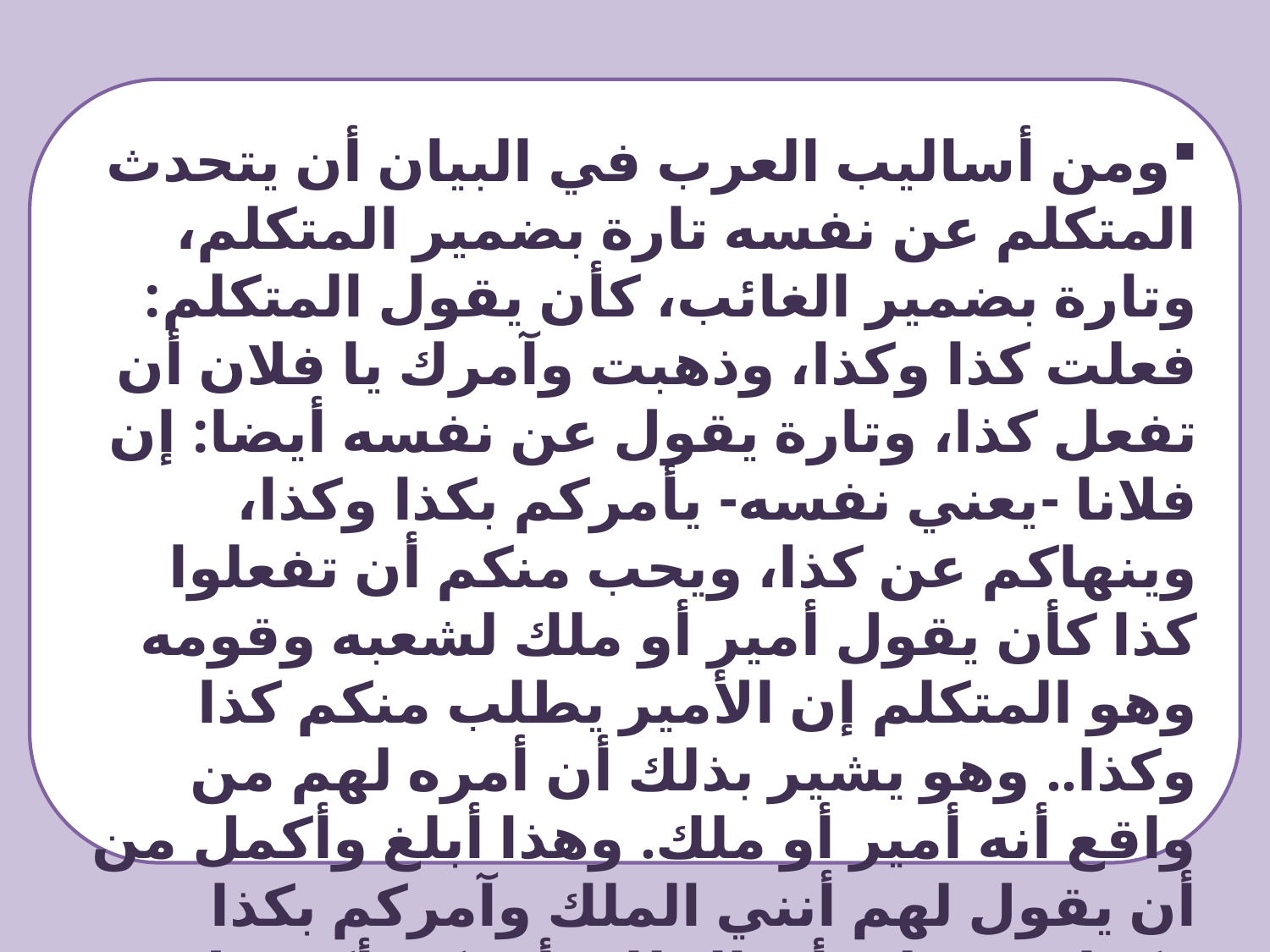

ومن أساليب العرب في البيان أن يتحدث المتكلم عن نفسه تارة بضمير المتكلم، وتارة بضمير الغائب، كأن يقول المتكلم: فعلت كذا وكذا، وذهبت وآمرك يا فلان أن تفعل كذا، وتارة يقول عن نفسه أيضا: إن فلانا -يعني نفسه- يأمركم بكذا وكذا، وينهاكم عن كذا، ويحب منكم أن تفعلوا كذا كأن يقول أمير أو ملك لشعبه وقومه وهو المتكلم إن الأمير يطلب منكم كذا وكذا.. وهو يشير بذلك أن أمره لهم من واقع أنه أمير أو ملك. وهذا أبلغ وأكمل من أن يقول لهم أنني الملك وآمركم بكذا وكذا.. فقوله: أن الملك يأمركم أكثر بلاغة من قوله أنني الملك وآمركم